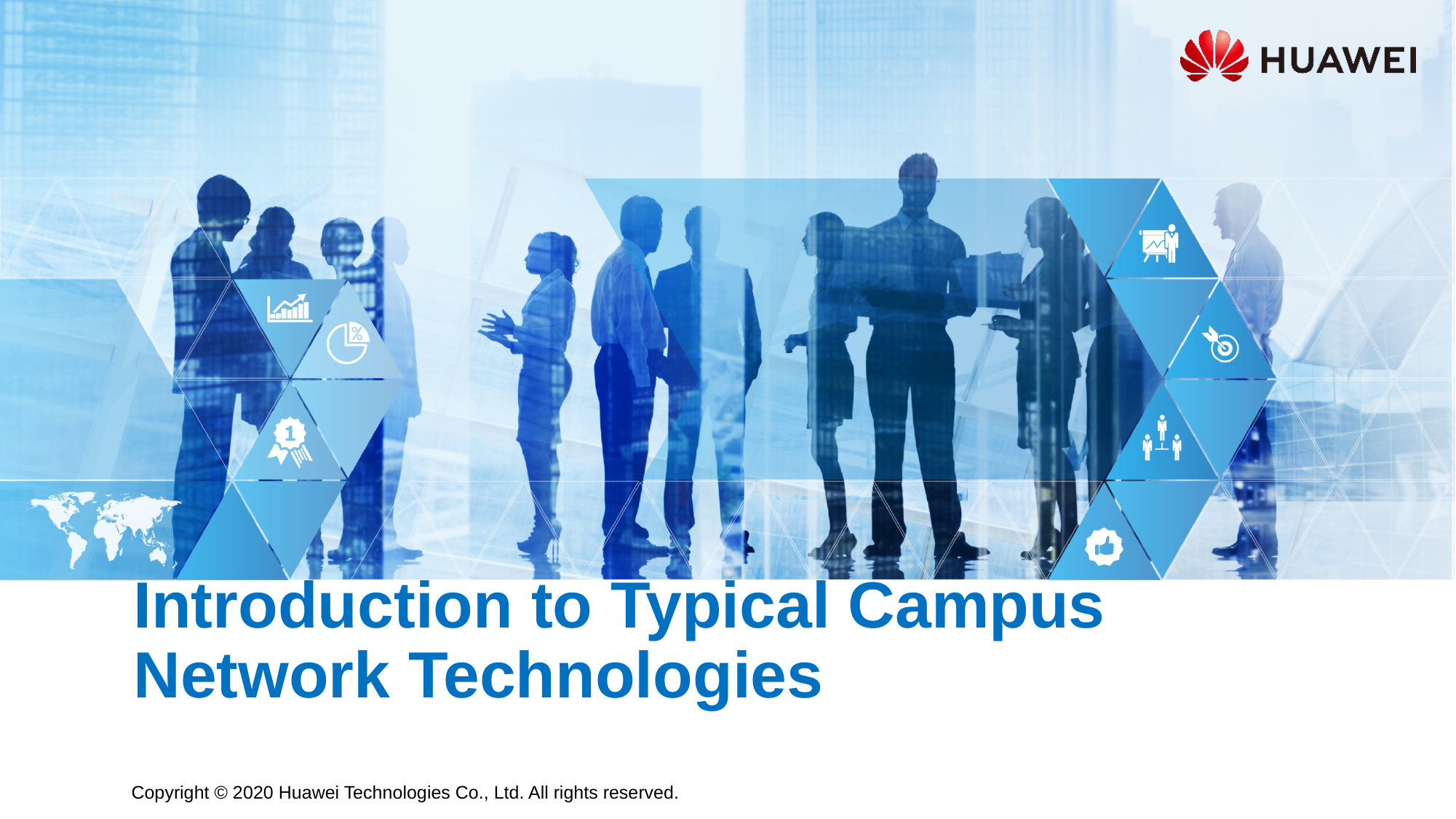

# Introduction to Typical Campus Network Technologies